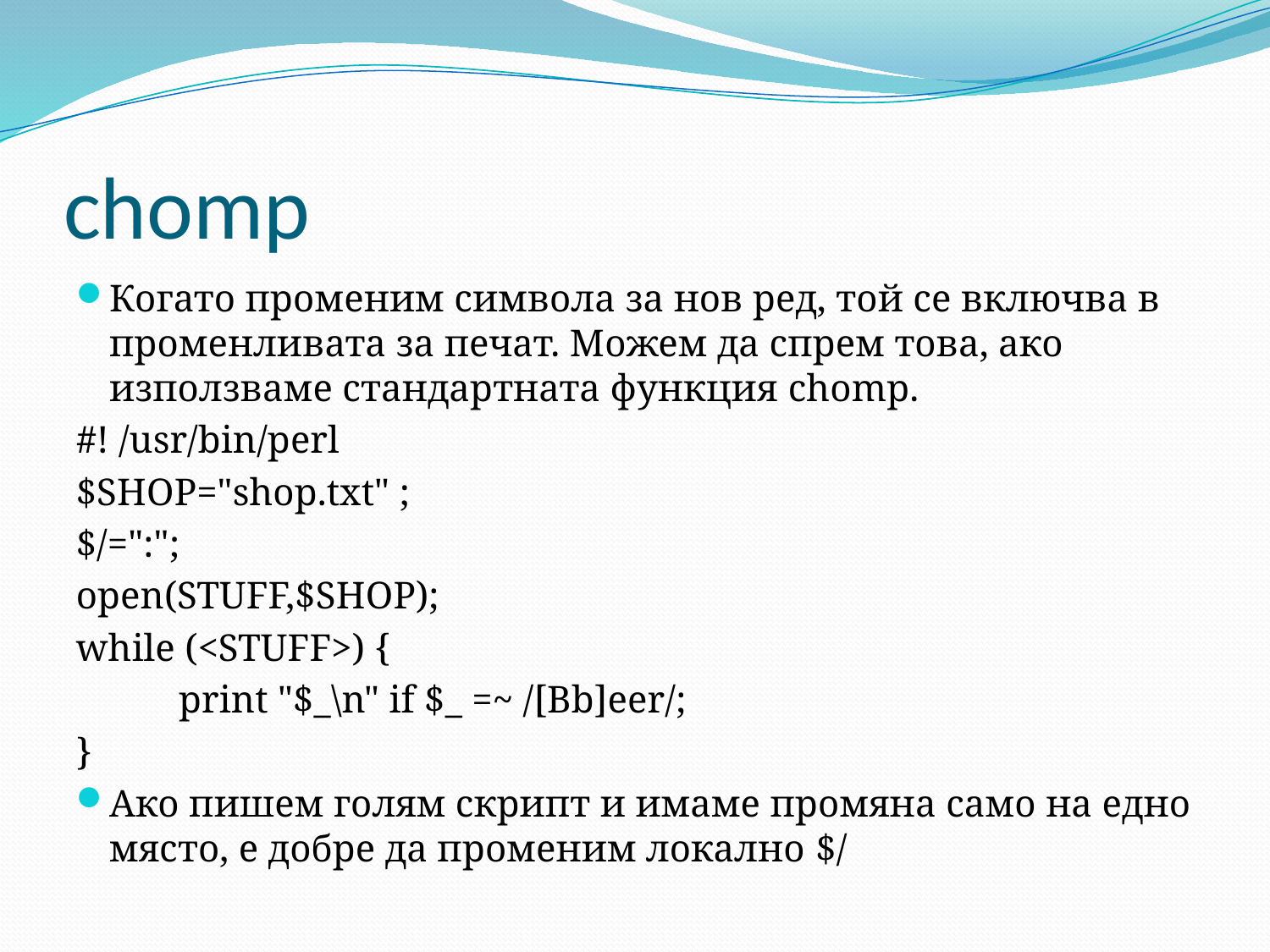

# chomp
Когато променим символа за нов ред, той се включва в променливата за печат. Можем да спрем това, ако използваме стандартната функция chomp.
#! /usr/bin/perl
$SHOP="shop.txt" ;
$/=":";
open(STUFF,$SHOP);
while (<STUFF>) {
	print "$_\n" if $_ =~ /[Bb]eer/;
}
Ако пишем голям скрипт и имаме промяна само на едно място, е добре да променим локално $/